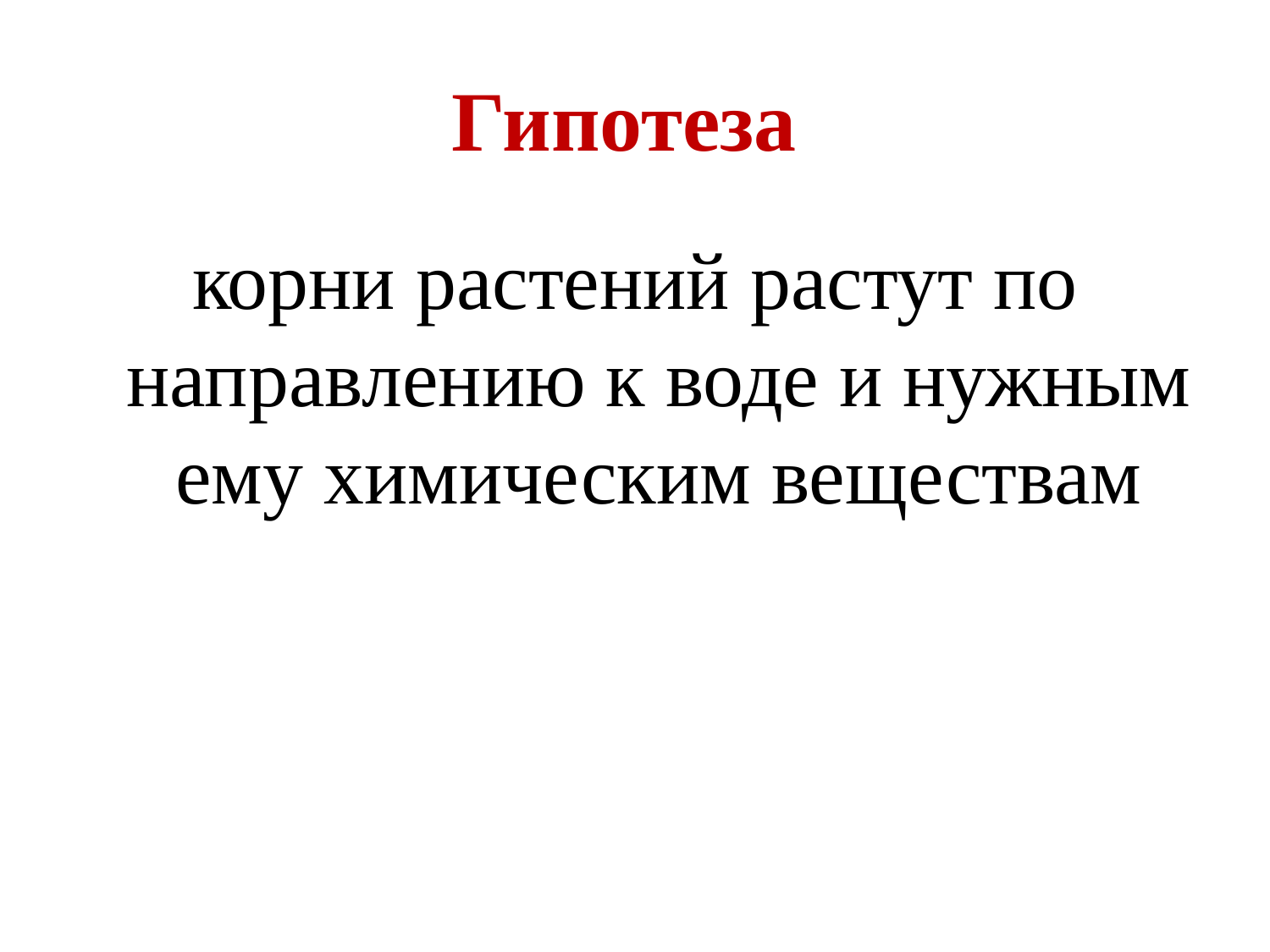

# Гипотеза
корни растений растут по направлению к воде и нужным ему химическим веществам